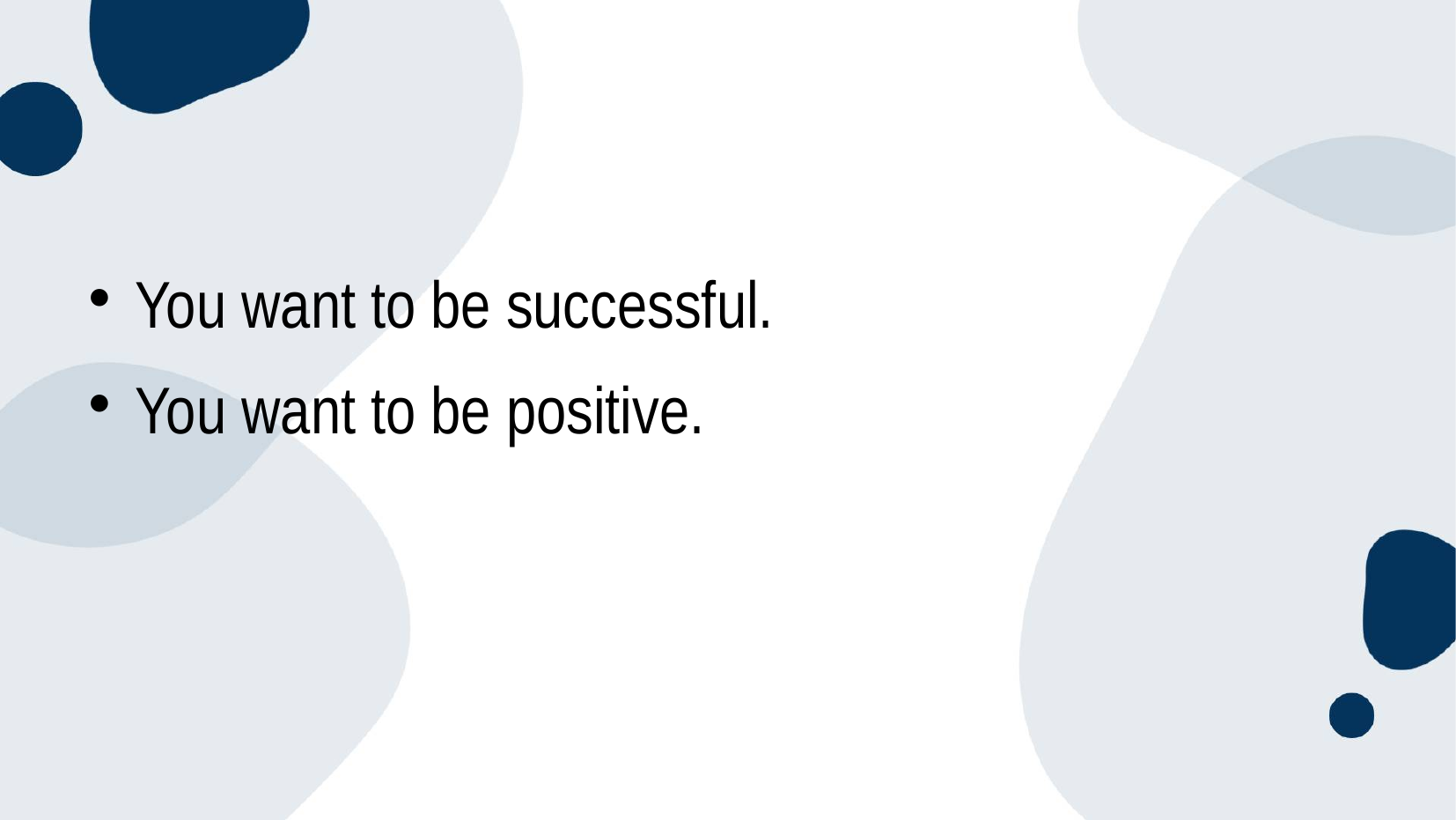

#
You want to be successful.
You want to be positive.